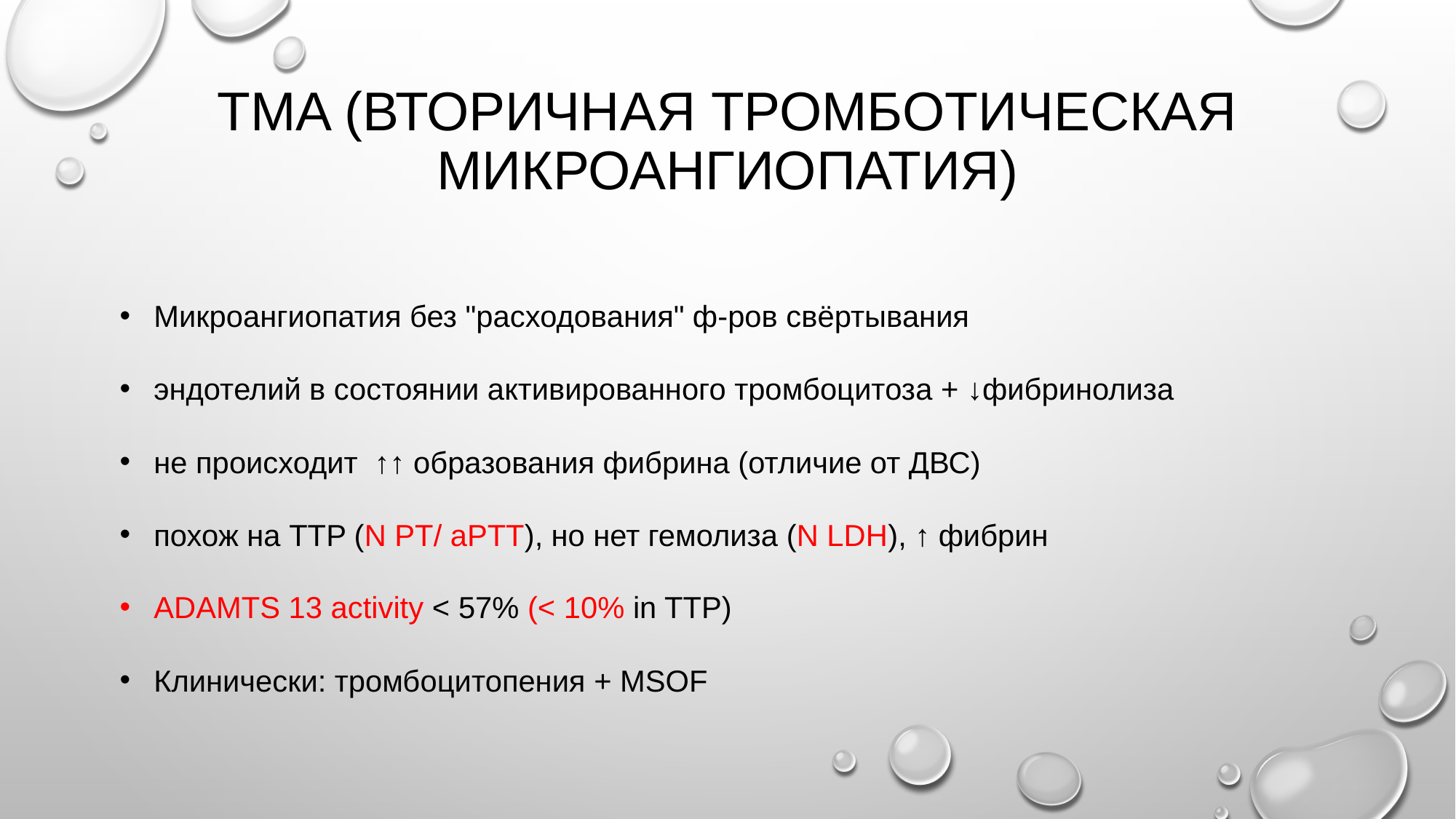

# TMA (вторичная тромботическая микроангиопатия)
Микроангиопатия без "расходования" ф-ров свёртывания

эндотелий в состоянии активированного тромбоцитоза + ↓фибринолиза

не происходит  ↑↑ образования фибрина (отличие от ДВС)

похож на TTP (N PT/ aPTT), но нет гемолиза (N LDH), ↑ фибрин

ADAMTS 13 activity < 57% (< 10% in TTP)

Клинически: тромбоцитопения + MSOF